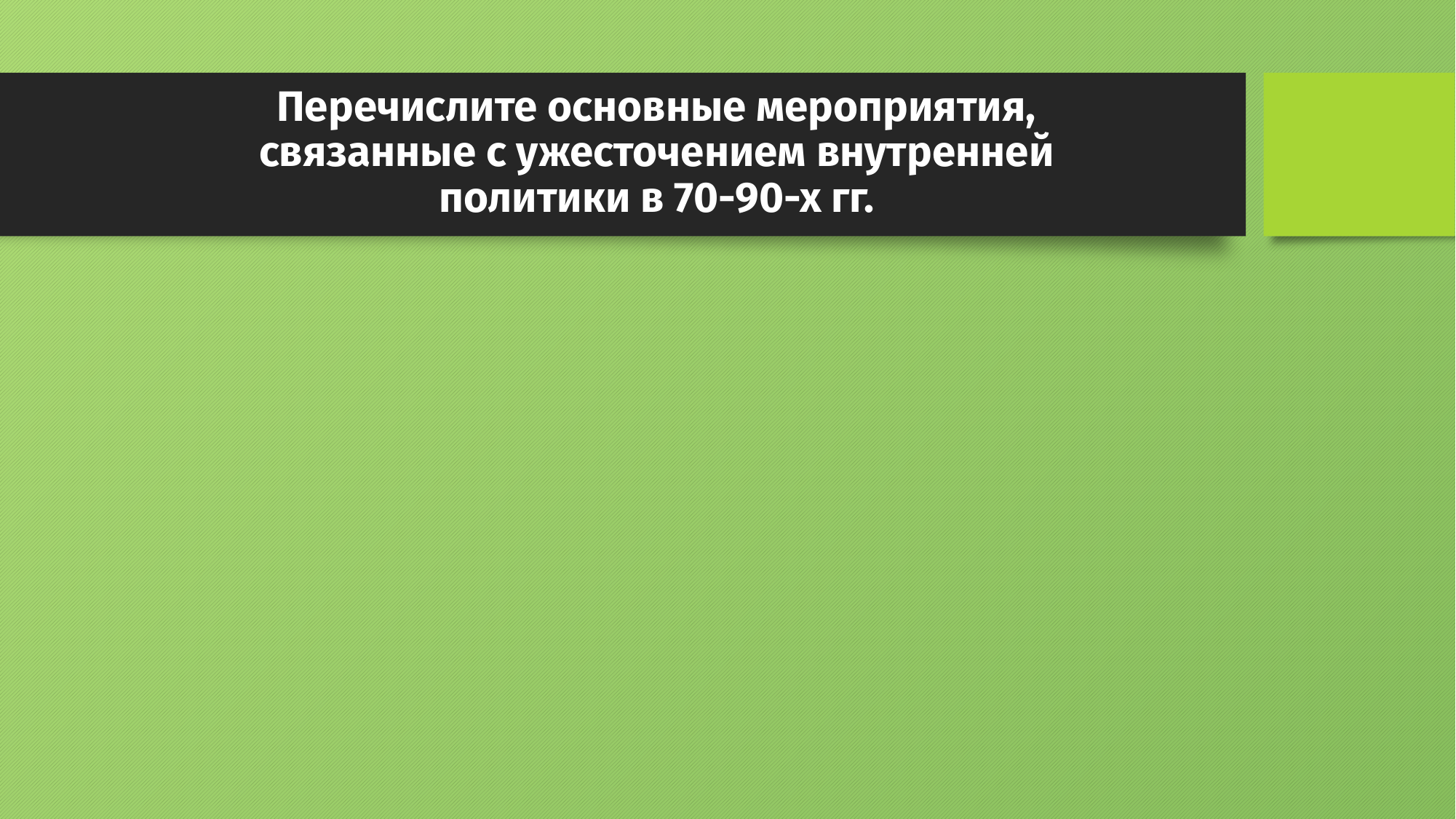

# Перечислите основные мероприятия, связанные с ужесточением внутренней политики в 70-90-х гг.